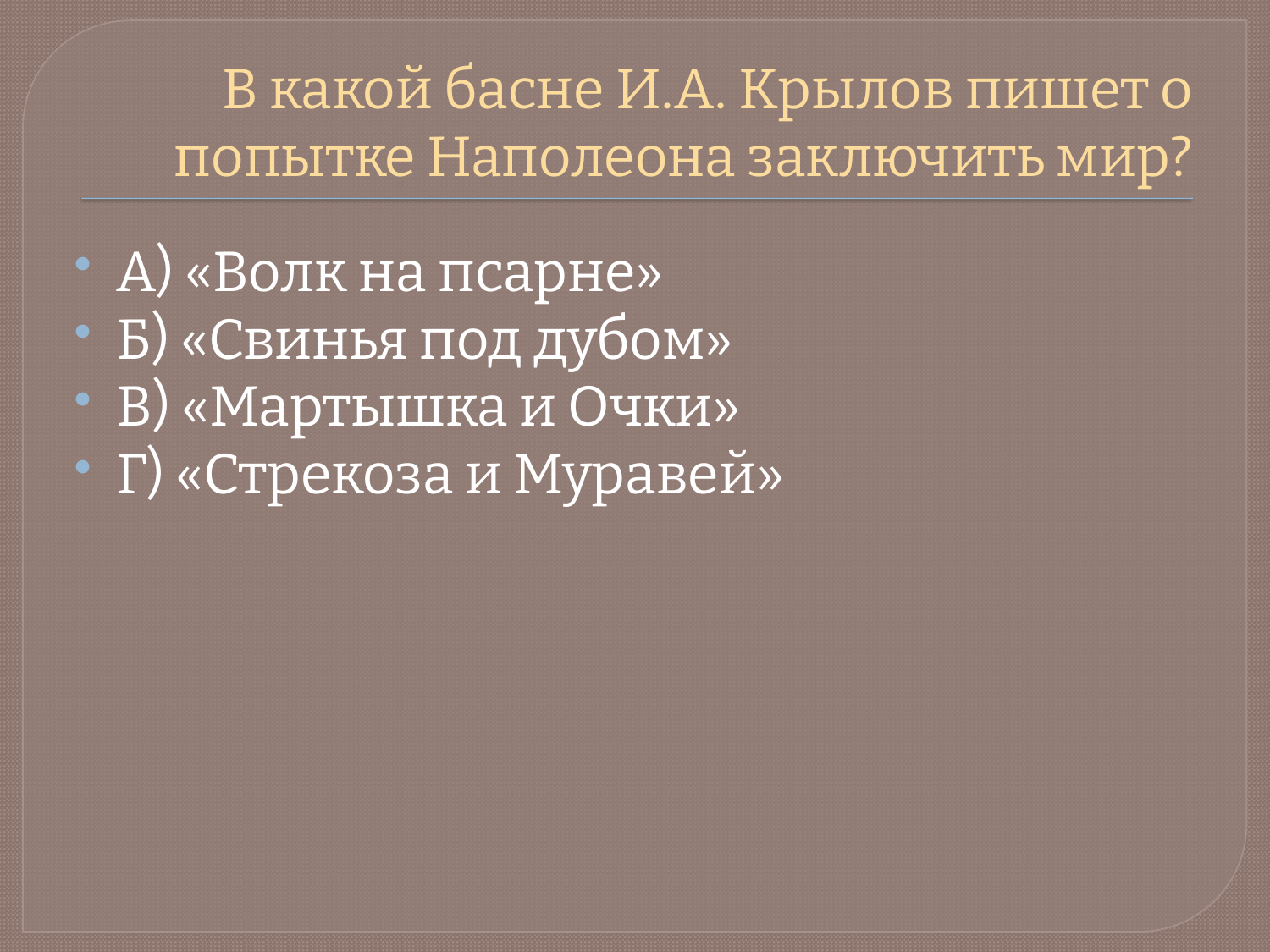

# В какой басне И.А. Крылов пишет о попытке Наполеона заключить мир?
А) «Волк на псарне»
Б) «Свинья под дубом»
В) «Мартышка и Очки»
Г) «Стрекоза и Муравей»